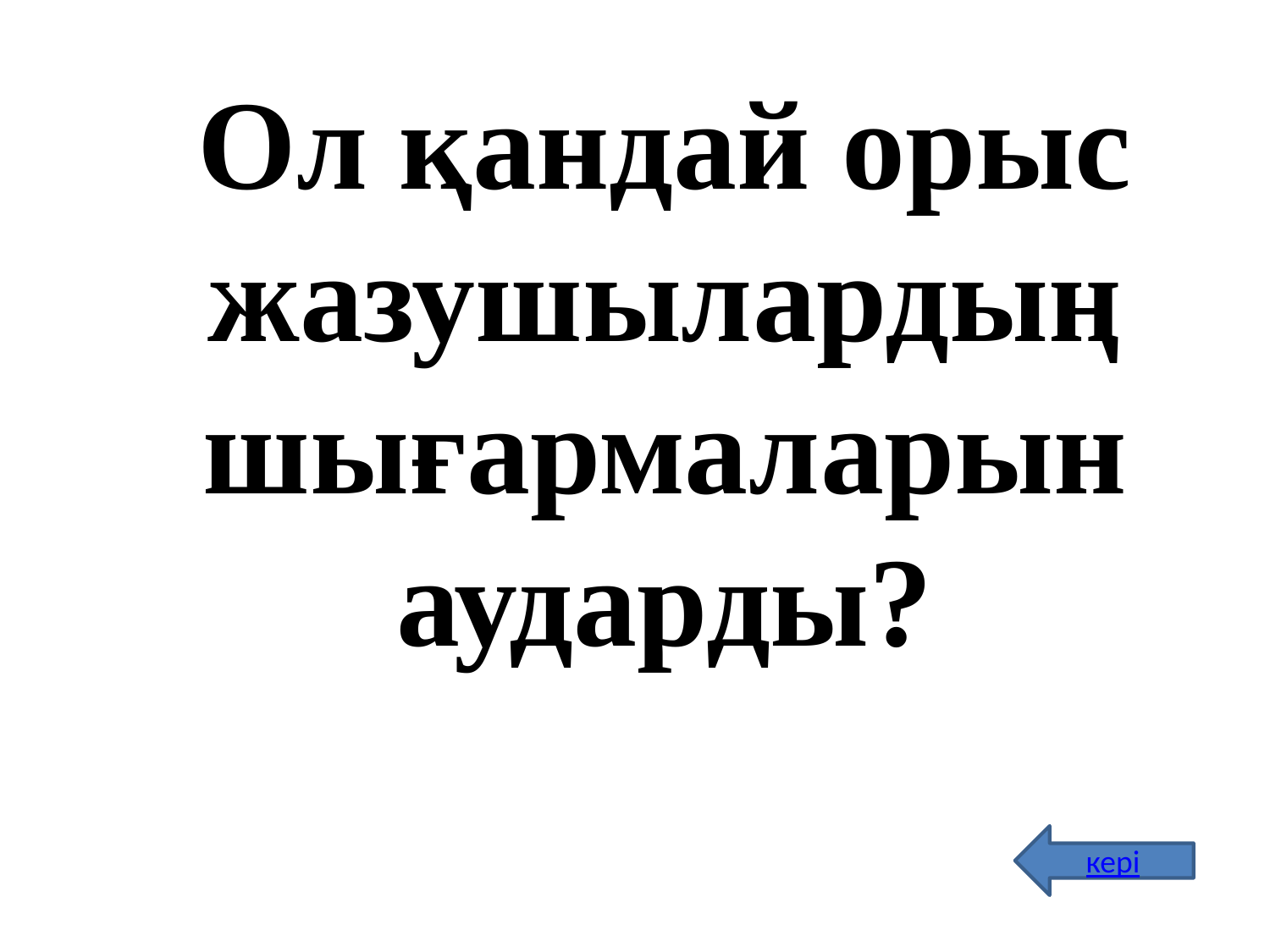

Ол қандай орыс жазушылардың шығармаларын аударды?
кері